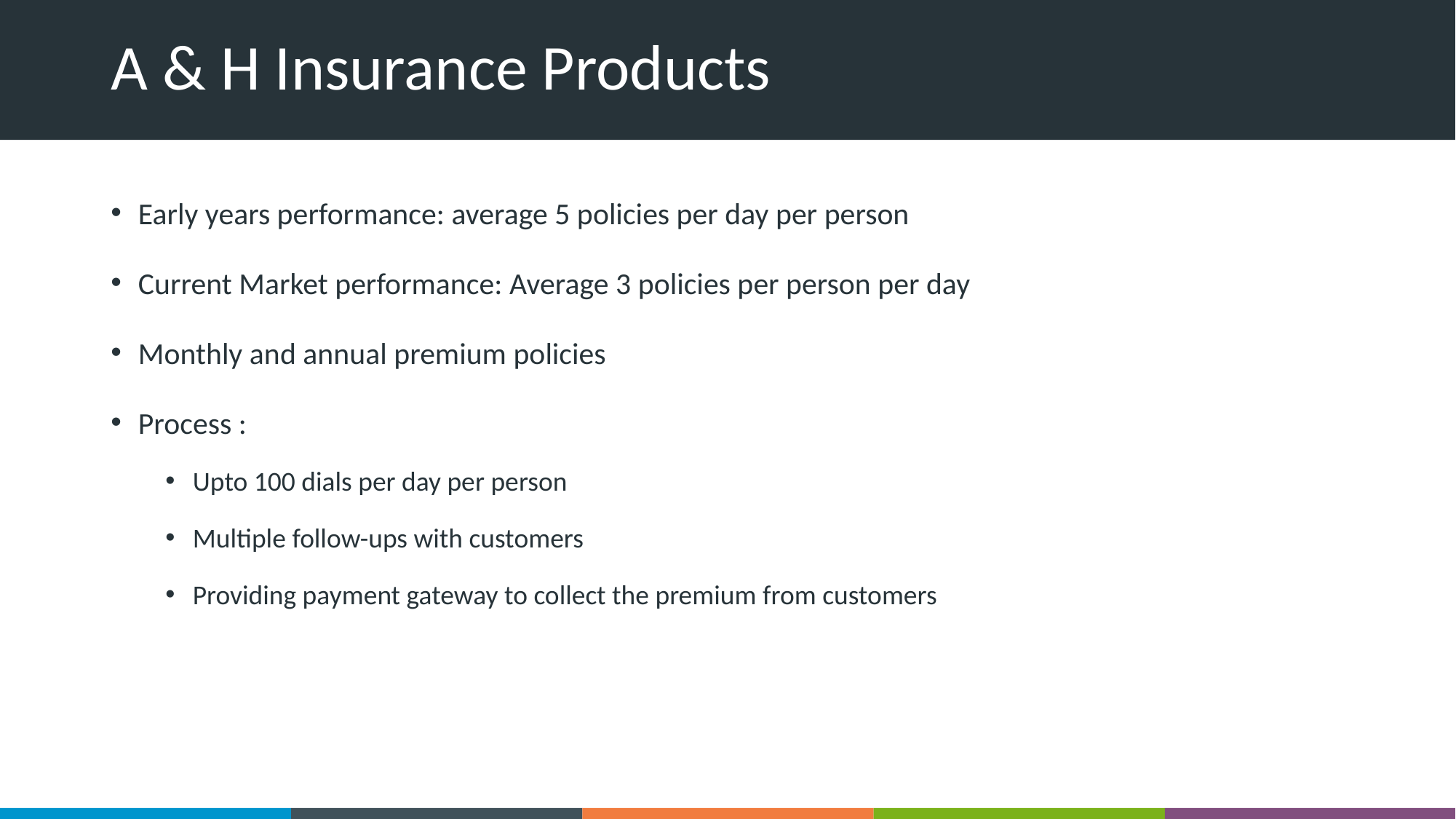

# A & H Insurance Products
Early years performance: average 5 policies per day per person
Current Market performance: Average 3 policies per person per day
Monthly and annual premium policies
Process :
Upto 100 dials per day per person
Multiple follow-ups with customers
Providing payment gateway to collect the premium from customers